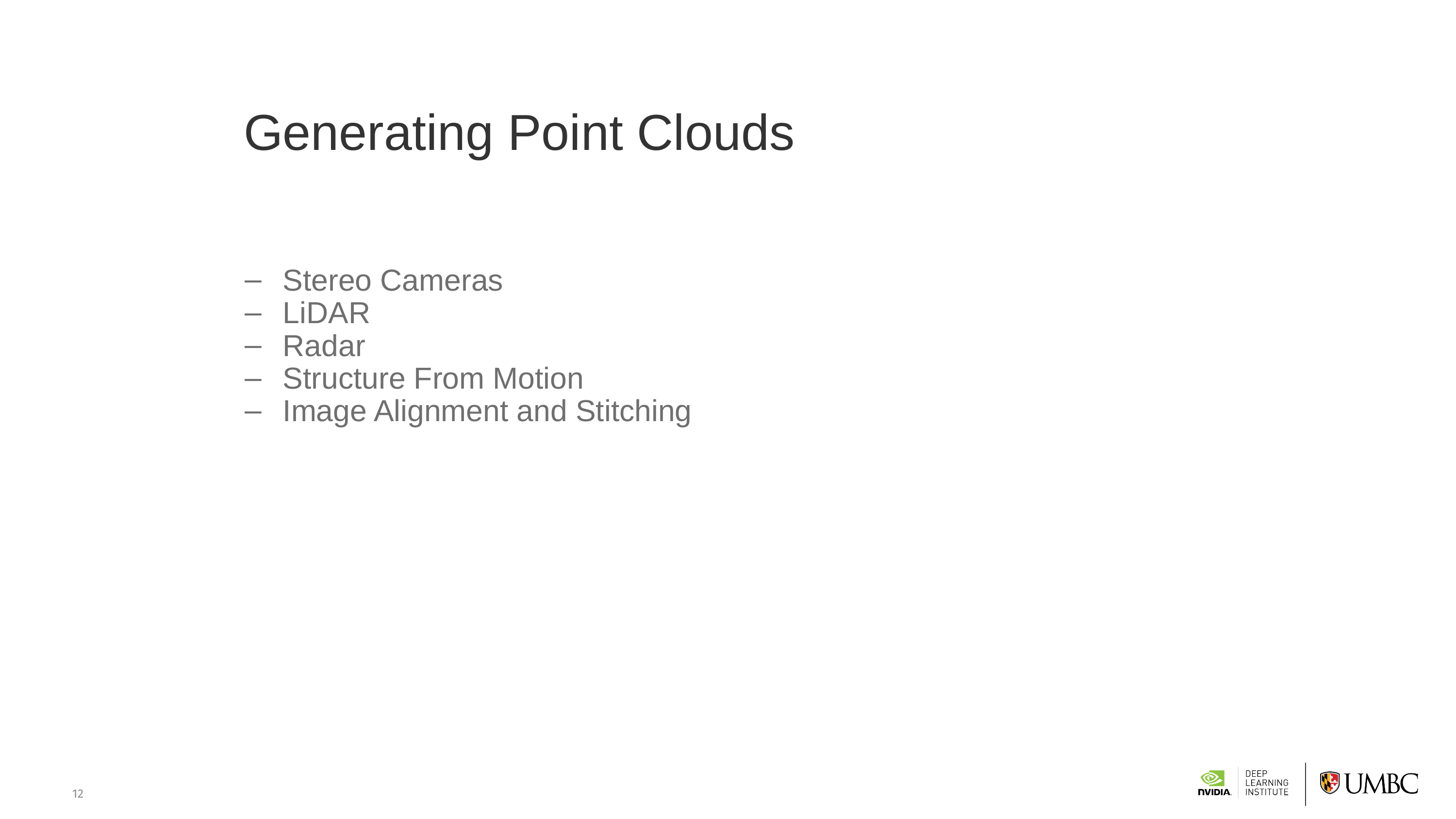

# Generating Point Clouds
Stereo Cameras
LiDAR
Radar
Structure From Motion
Image Alignment and Stitching